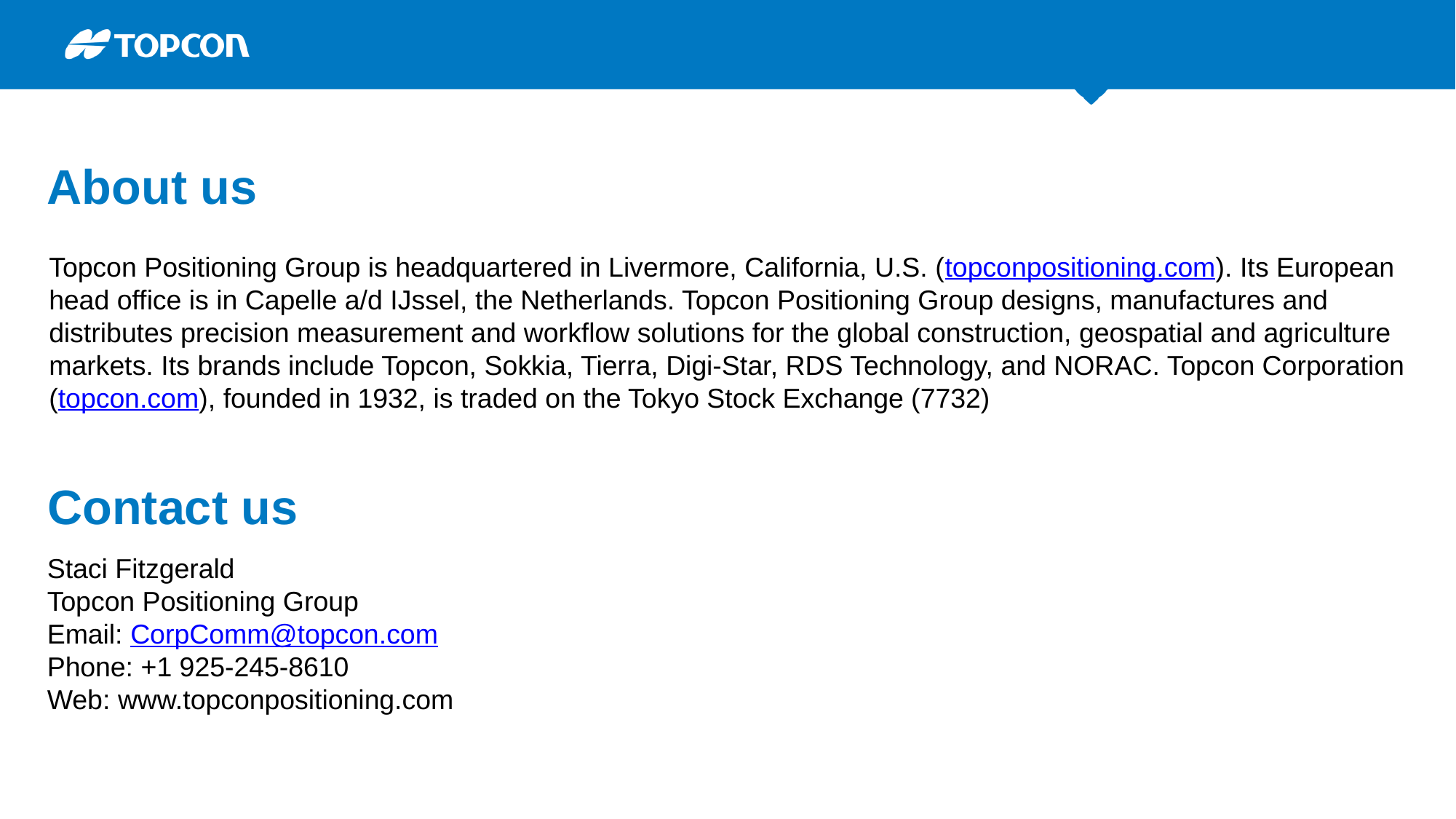

# About us
Topcon Positioning Group is headquartered in Livermore, California, U.S. (topconpositioning.com). Its European head office is in Capelle a/d IJssel, the Netherlands. Topcon Positioning Group designs, manufactures and distributes precision measurement and workflow solutions for the global construction, geospatial and agriculture markets. Its brands include Topcon, Sokkia, Tierra, Digi-Star, RDS Technology, and NORAC. Topcon Corporation (topcon.com), founded in 1932, is traded on the Tokyo Stock Exchange (7732)

Contact us
Staci Fitzgerald
Topcon Positioning Group
Email: CorpComm@topcon.com
Phone: +1 925-245-8610
Web: www.topconpositioning.com